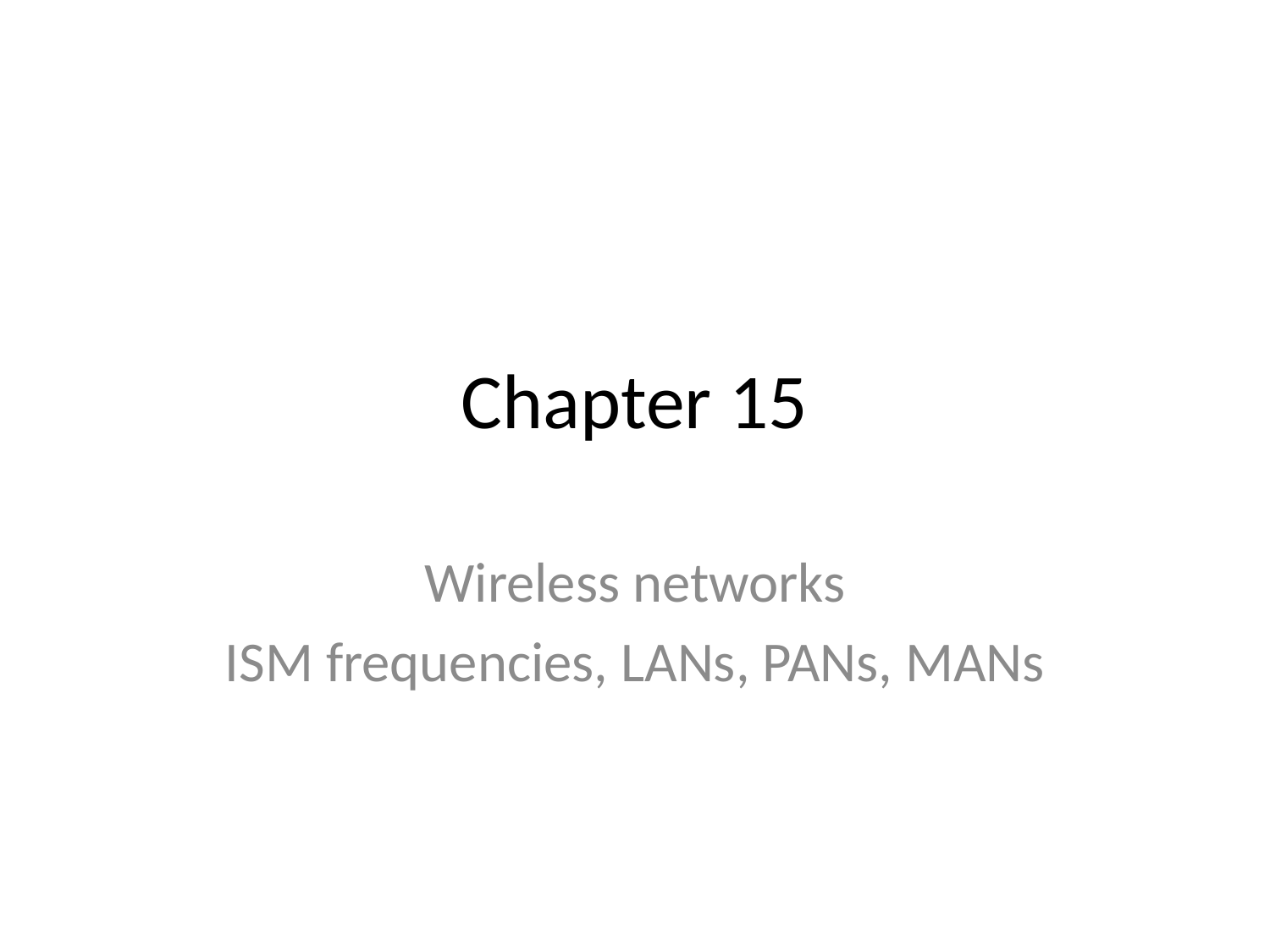

# Chapter 15
Wireless networks
ISM frequencies, LANs, PANs, MANs